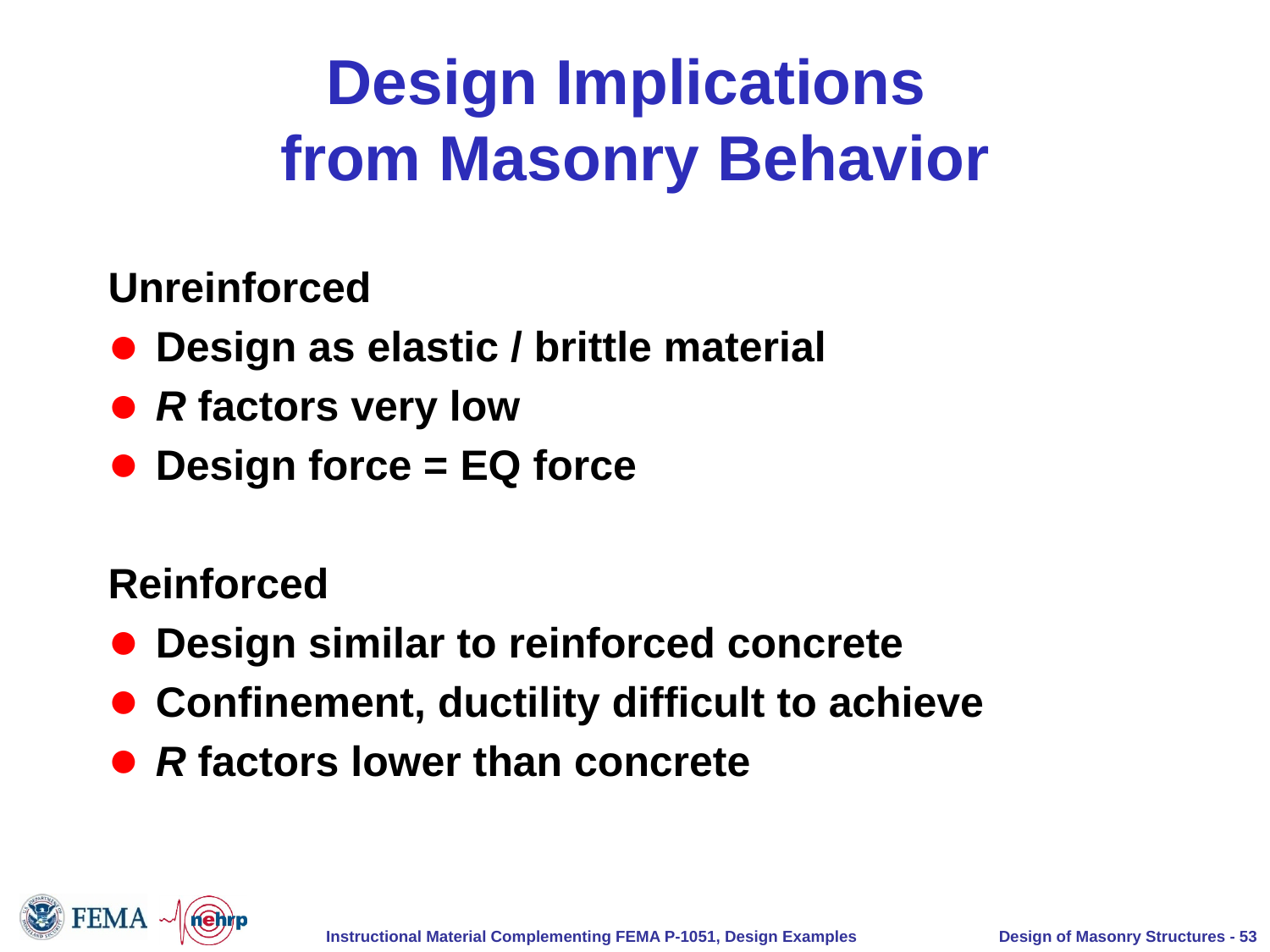

# Design Implications from Masonry Behavior
Unreinforced
Design as elastic / brittle material
R factors very low
Design force = EQ force

Reinforced
Design similar to reinforced concrete
Confinement, ductility difficult to achieve
R factors lower than concrete
Design of Masonry Structures - 53
Instructional Material Complementing FEMA P-1051, Design Examples